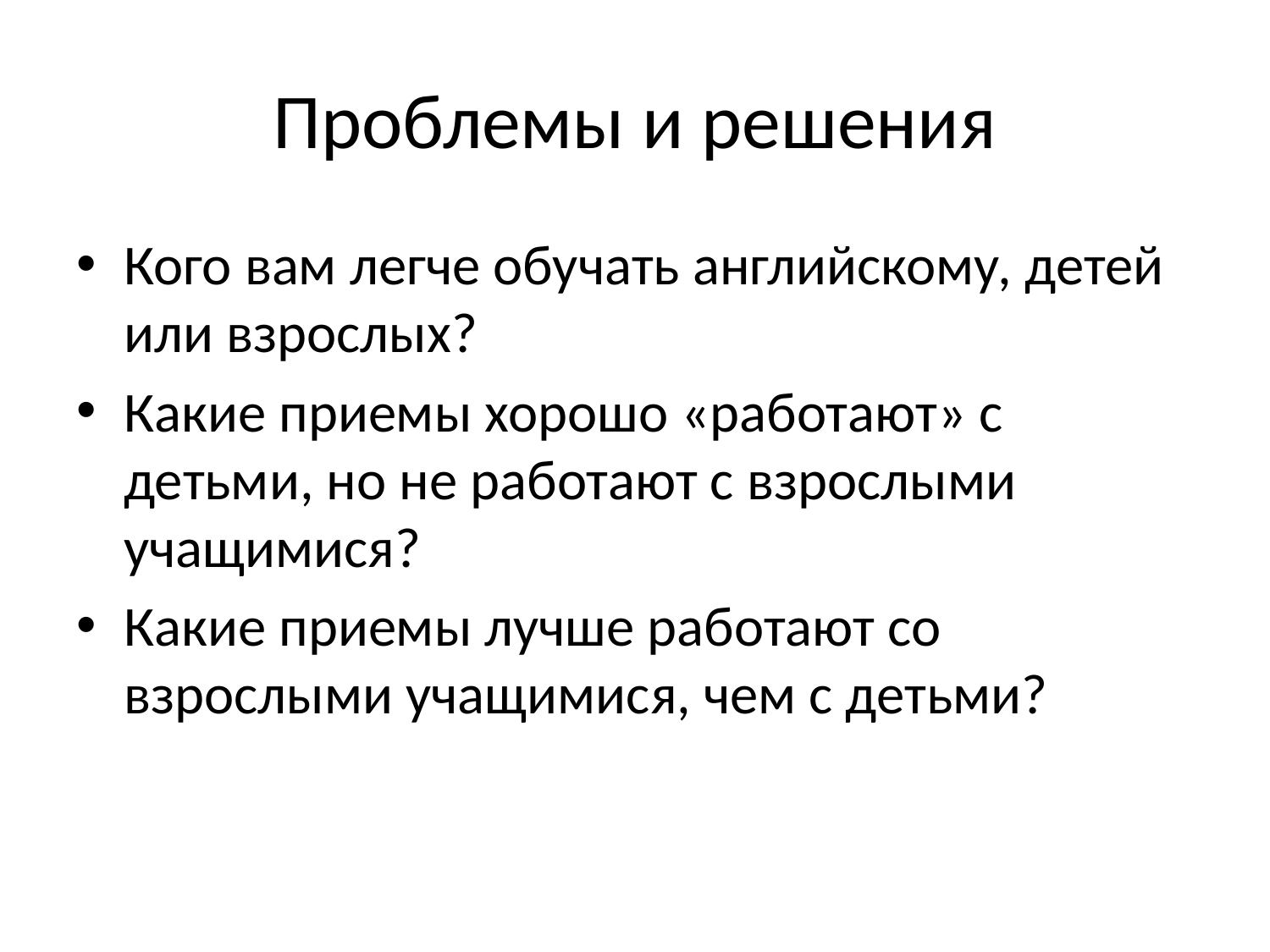

# Проблемы и решения
Кого вам легче обучать английскому, детей или взрослых?
Какие приемы хорошо «работают» с детьми, но не работают с взрослыми учащимися?
Какие приемы лучше работают со взрослыми учащимися, чем с детьми?